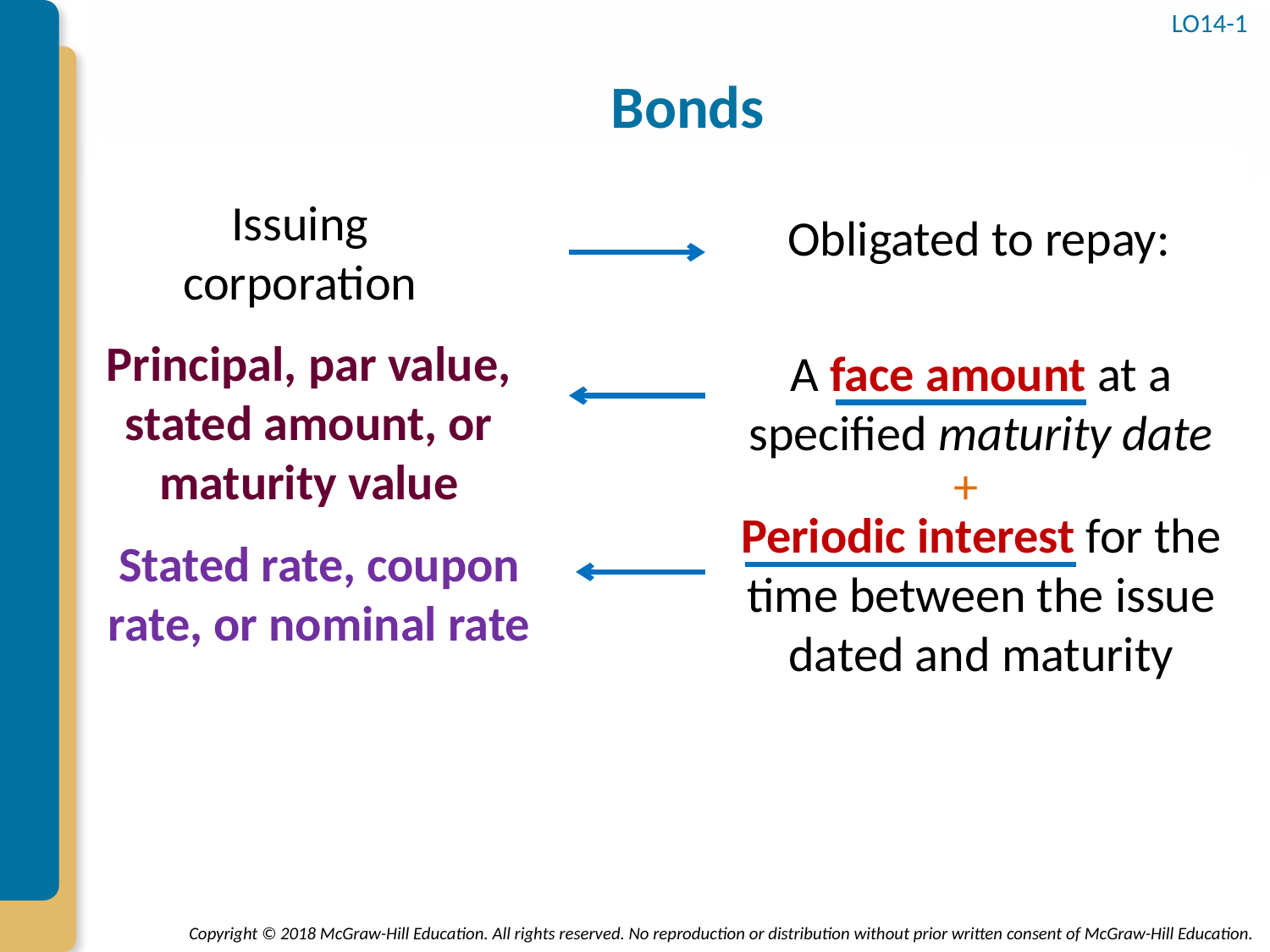

# Bonds
LO14-1
Issuing corporation
Obligated to repay:
Principal, par value, stated amount, or maturity value
A face amount at a specified maturity date
+
Periodic interest for the time between the issue dated and maturity
Stated rate, coupon rate, or nominal rate